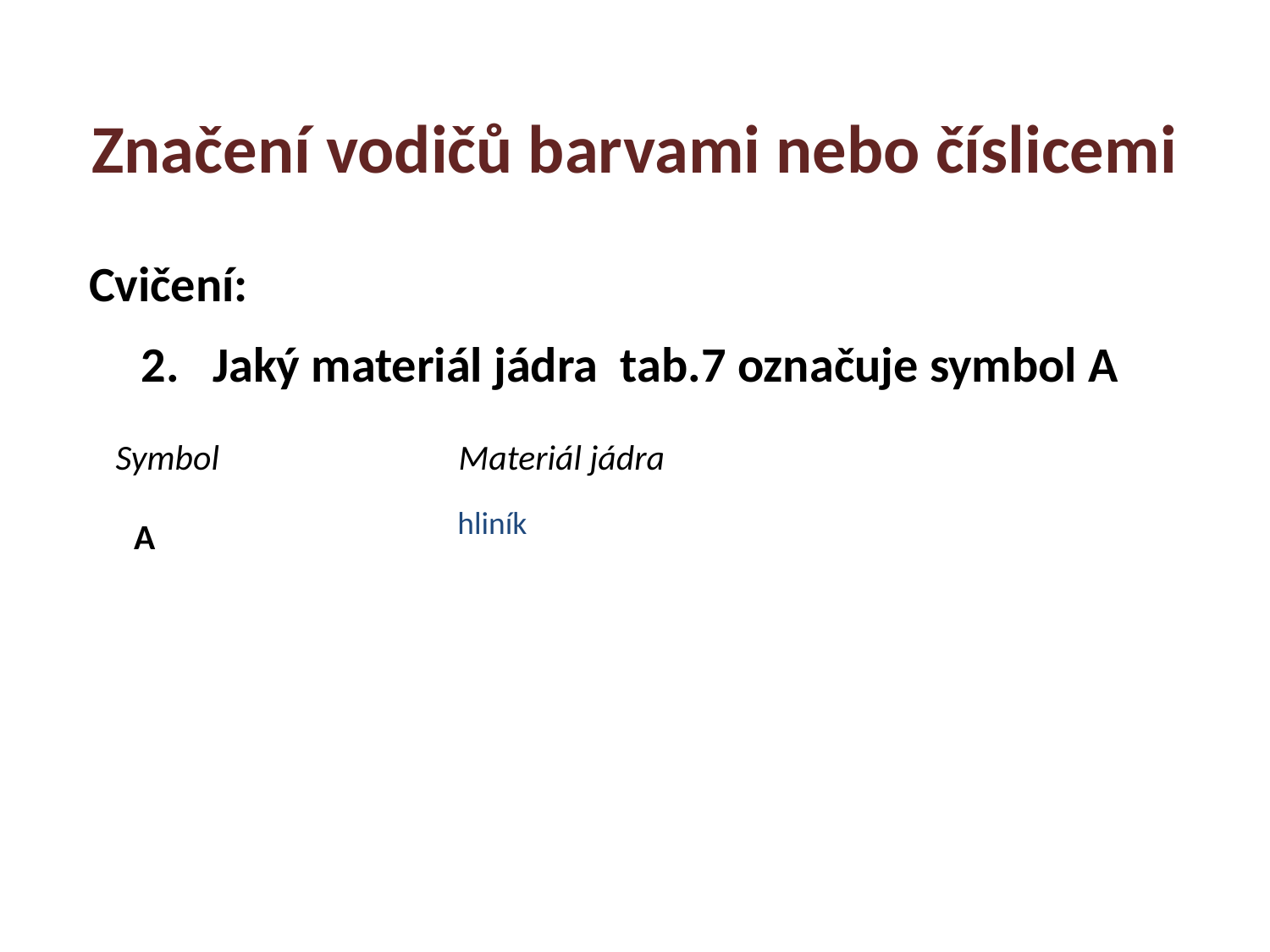

# Značení vodičů barvami nebo číslicemi
 Cvičení:
Jaký materiál jádra  tab.7 označuje symbol A
   Symbol		Materiál jádra
       A

hliník